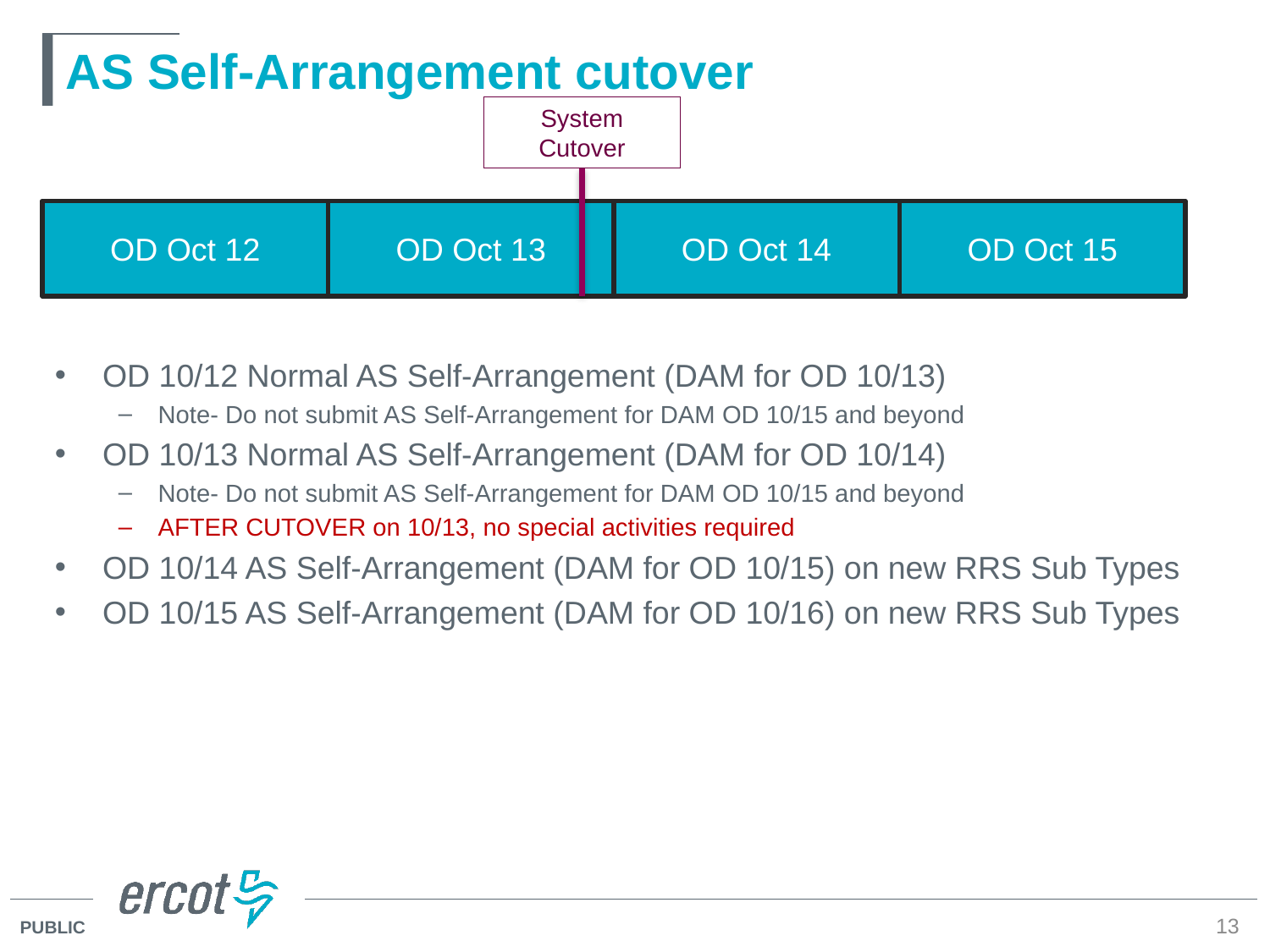

# AS Self-Arrangement cutover
System
Cutover
OD Oct 12
OD Oct 13
OD Oct 14
OD Oct 15
OD 10/12 Normal AS Self-Arrangement (DAM for OD 10/13)
Note- Do not submit AS Self-Arrangement for DAM OD 10/15 and beyond
OD 10/13 Normal AS Self-Arrangement (DAM for OD 10/14)
Note- Do not submit AS Self-Arrangement for DAM OD 10/15 and beyond
AFTER CUTOVER on 10/13, no special activities required
OD 10/14 AS Self-Arrangement (DAM for OD 10/15) on new RRS Sub Types
OD 10/15 AS Self-Arrangement (DAM for OD 10/16) on new RRS Sub Types

13